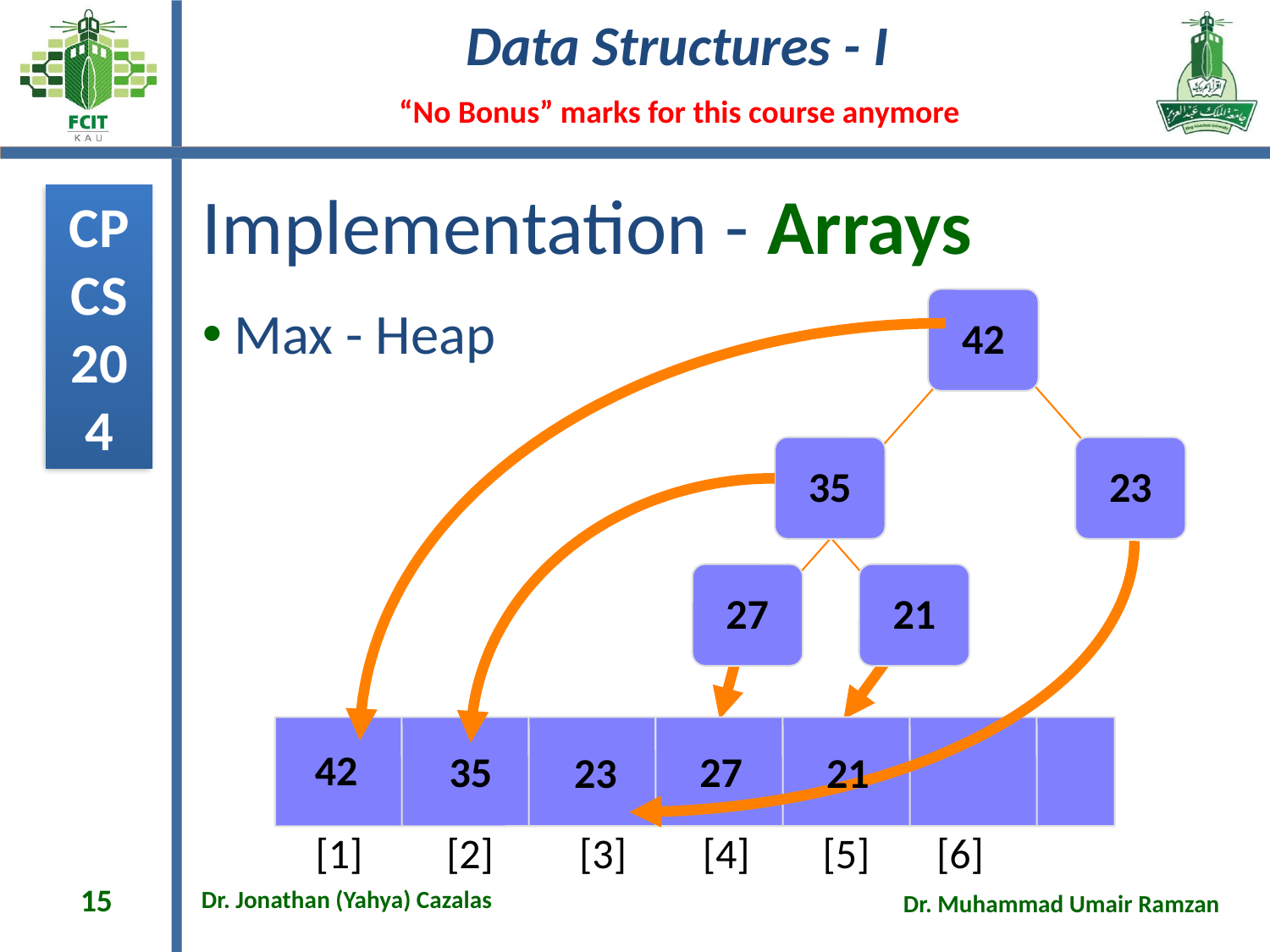

# Implementation - Arrays

42

35

23

27

21
Max - Heap

42
35
27
23
21
    [1]                 [2]         [3]        [4]              [5]       [6]
15